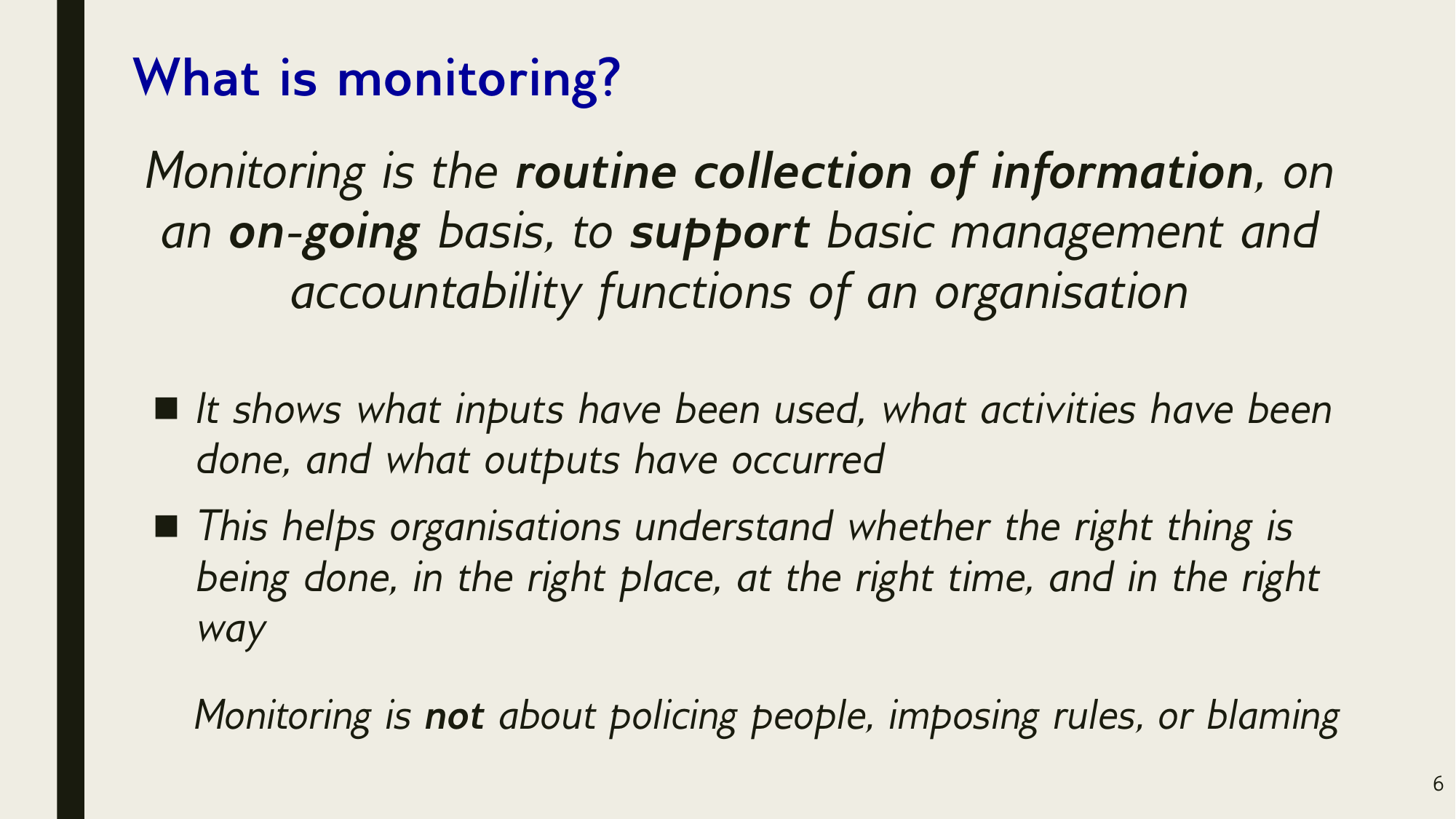

# What is monitoring?
Monitoring is the routine collection of information, on an on-going basis, to support basic management and accountability functions of an organisation

It shows what inputs have been used, what activities have been done, and what outputs have occurred
This helps organisations understand whether the right thing is being done, in the right place, at the right time, and in the right way

Monitoring is not about policing people, imposing rules, or blaming

6